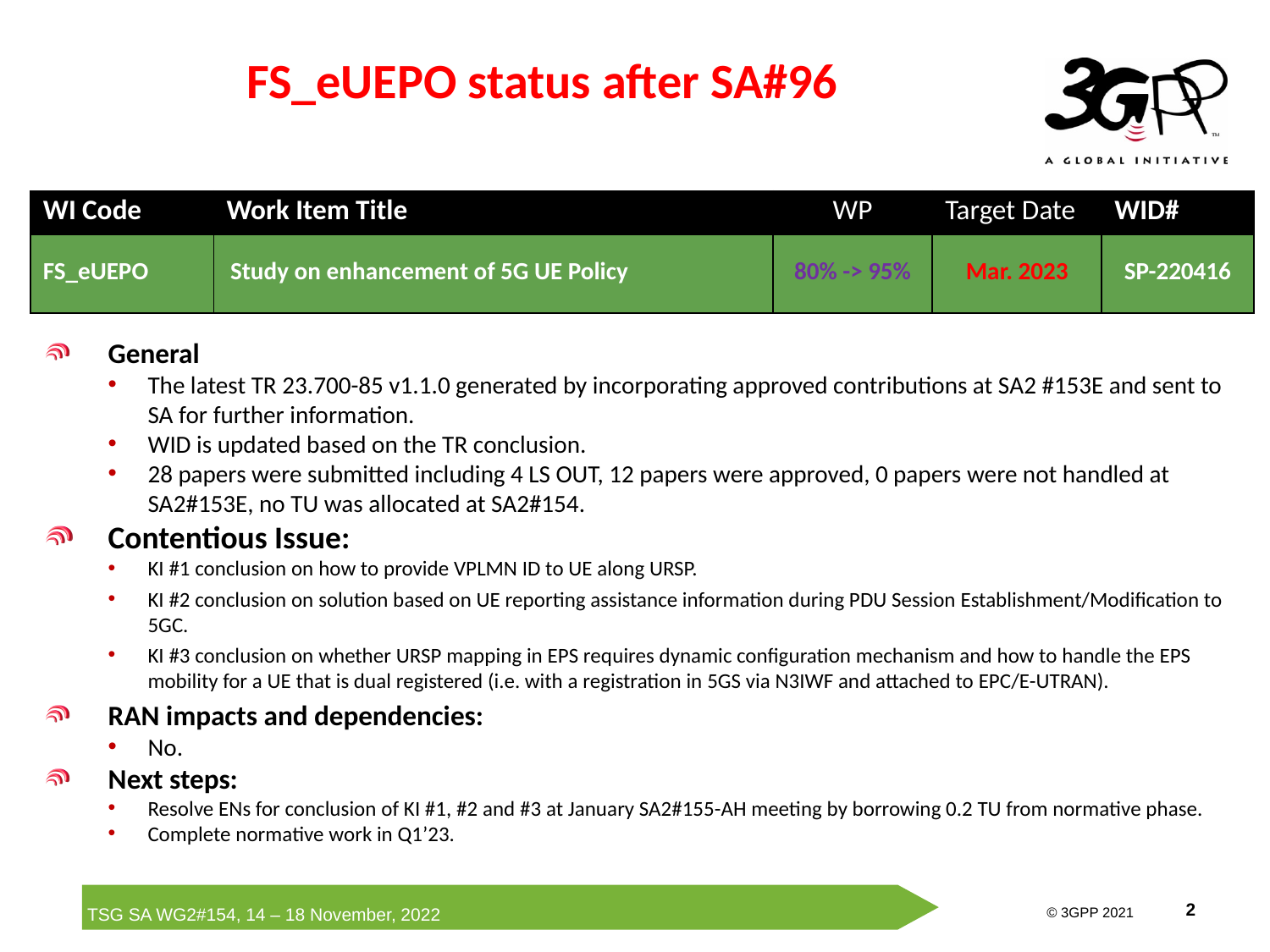

# FS_eUEPO status after SA#96
| WI Code | Work Item Title | WP | Target Date | WID# |
| --- | --- | --- | --- | --- |
| FS\_eUEPO | Study on enhancement of 5G UE Policy | 80% -> 95% | Mar. 2023 | SP-220416 |
General
The latest TR 23.700-85 v1.1.0 generated by incorporating approved contributions at SA2 #153E and sent to SA for further information.
WID is updated based on the TR conclusion.
28 papers were submitted including 4 LS OUT, 12 papers were approved, 0 papers were not handled at SA2#153E, no TU was allocated at SA2#154.
Contentious Issue:
KI #1 conclusion on how to provide VPLMN ID to UE along URSP.
KI #2 conclusion on solution based on UE reporting assistance information during PDU Session Establishment/Modification to 5GC.
KI #3 conclusion on whether URSP mapping in EPS requires dynamic configuration mechanism and how to handle the EPS mobility for a UE that is dual registered (i.e. with a registration in 5GS via N3IWF and attached to EPC/E-UTRAN).
RAN impacts and dependencies:
No.
Next steps:
Resolve ENs for conclusion of KI #1, #2 and #3 at January SA2#155-AH meeting by borrowing 0.2 TU from normative phase.
Complete normative work in Q1’23.